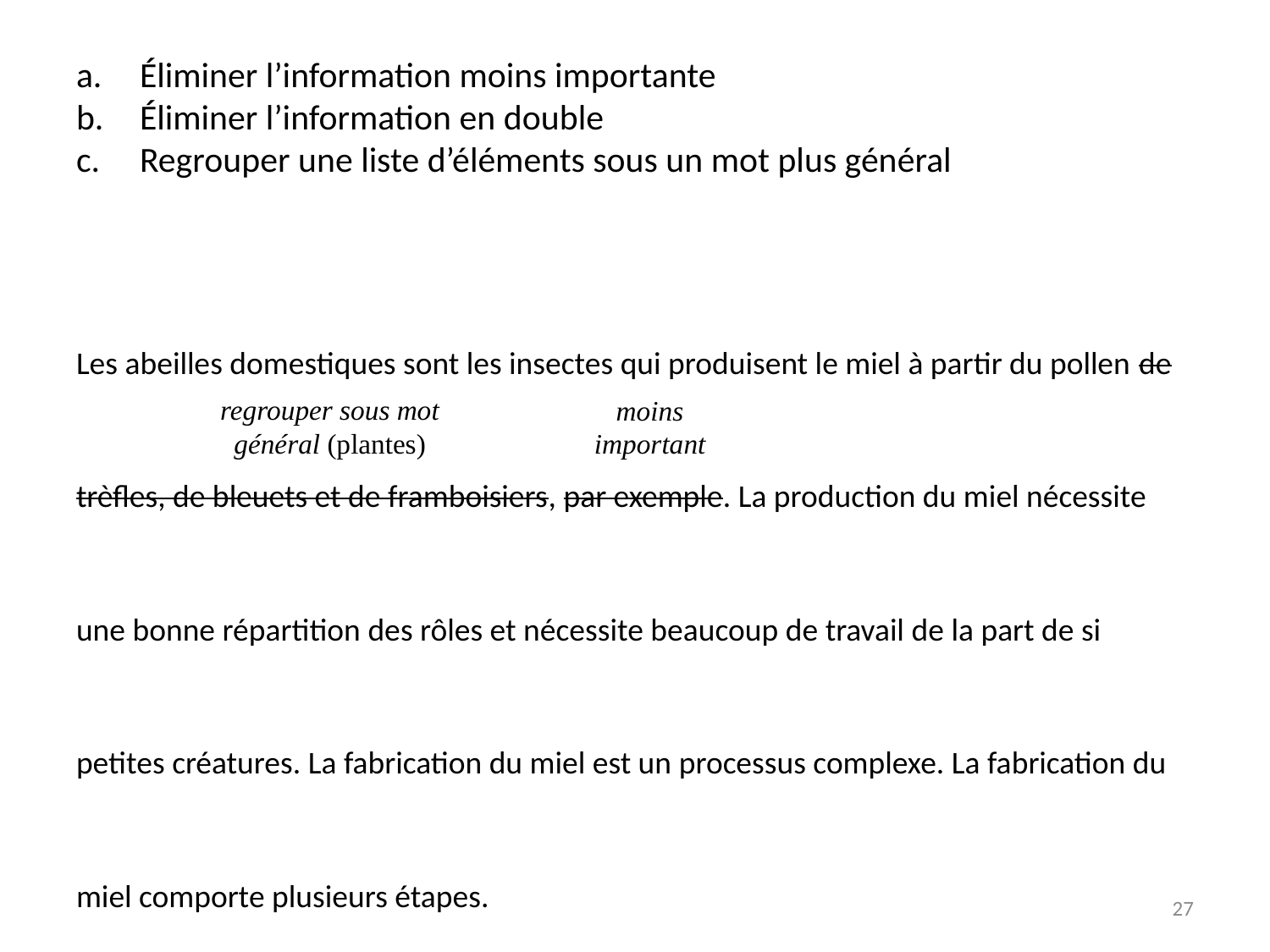

Éliminer l’information moins importante
Éliminer l’information en double
Regrouper une liste d’éléments sous un mot plus général

Les abeilles domestiques sont les insectes qui produisent le miel à partir du pollen de trèfles, de bleuets et de framboisiers, par exemple. La production du miel nécessite une bonne répartition des rôles et nécessite beaucoup de travail de la part de si petites créatures. La fabrication du miel est un processus complexe. La fabrication du miel comporte plusieurs étapes.

regrouper sous mot général (plantes)
moins important
27